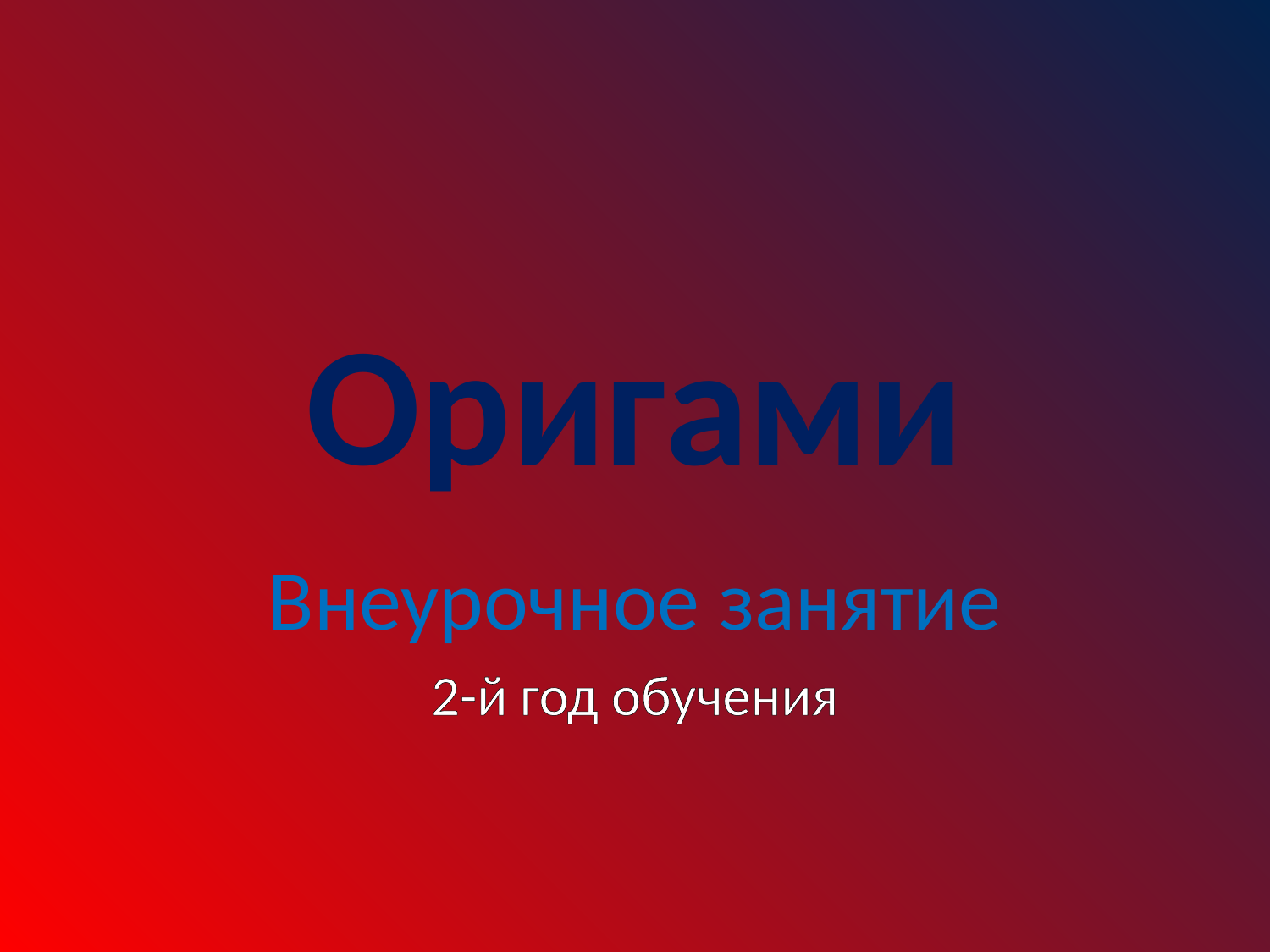

# Оригами
Внеурочное занятие
2-й год обучения